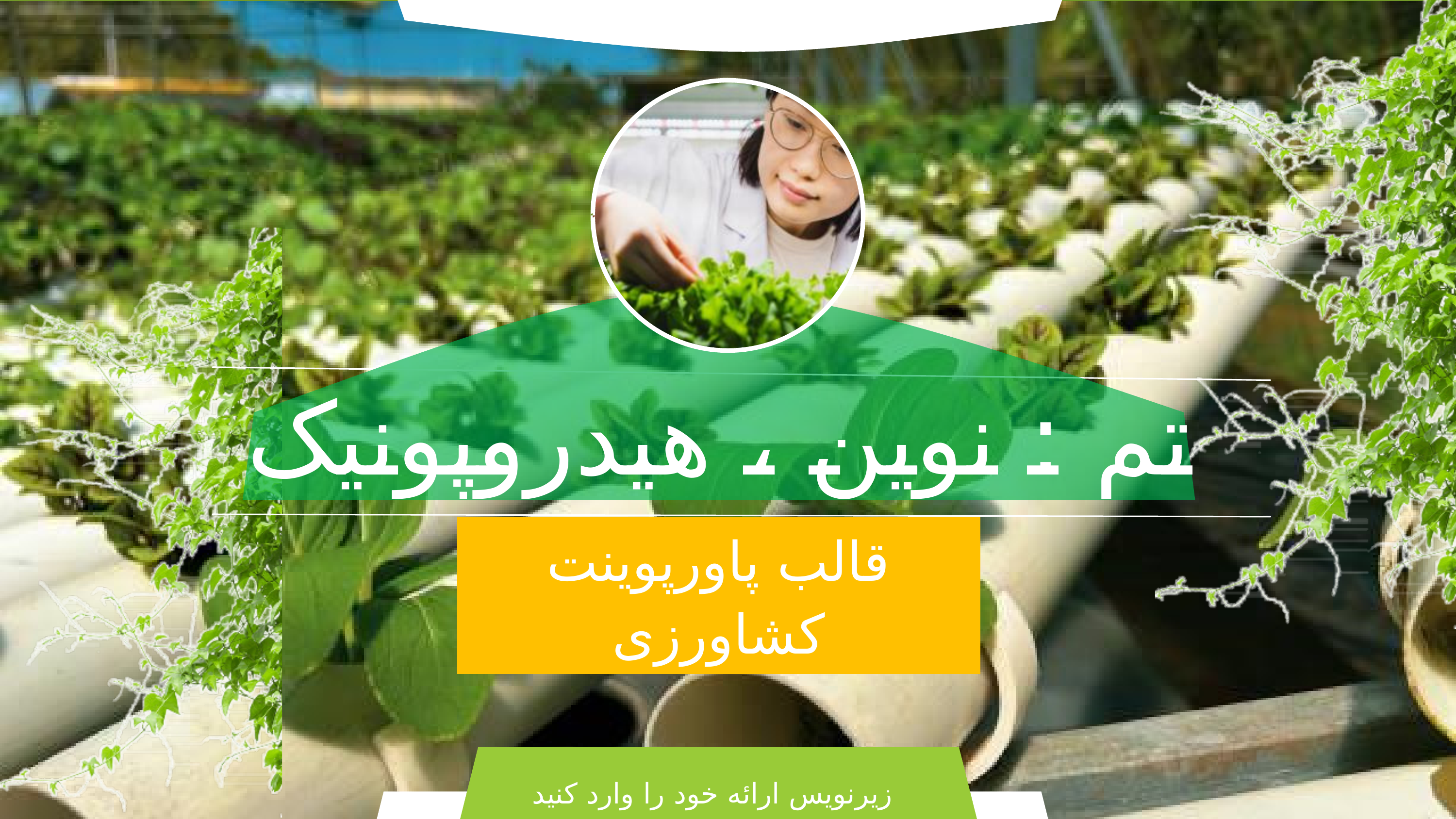

تم : نوین ، هیدروپونیک

قالب پاورپوینت کشاورزی

زیرنویس ارائه خود را وارد کنید